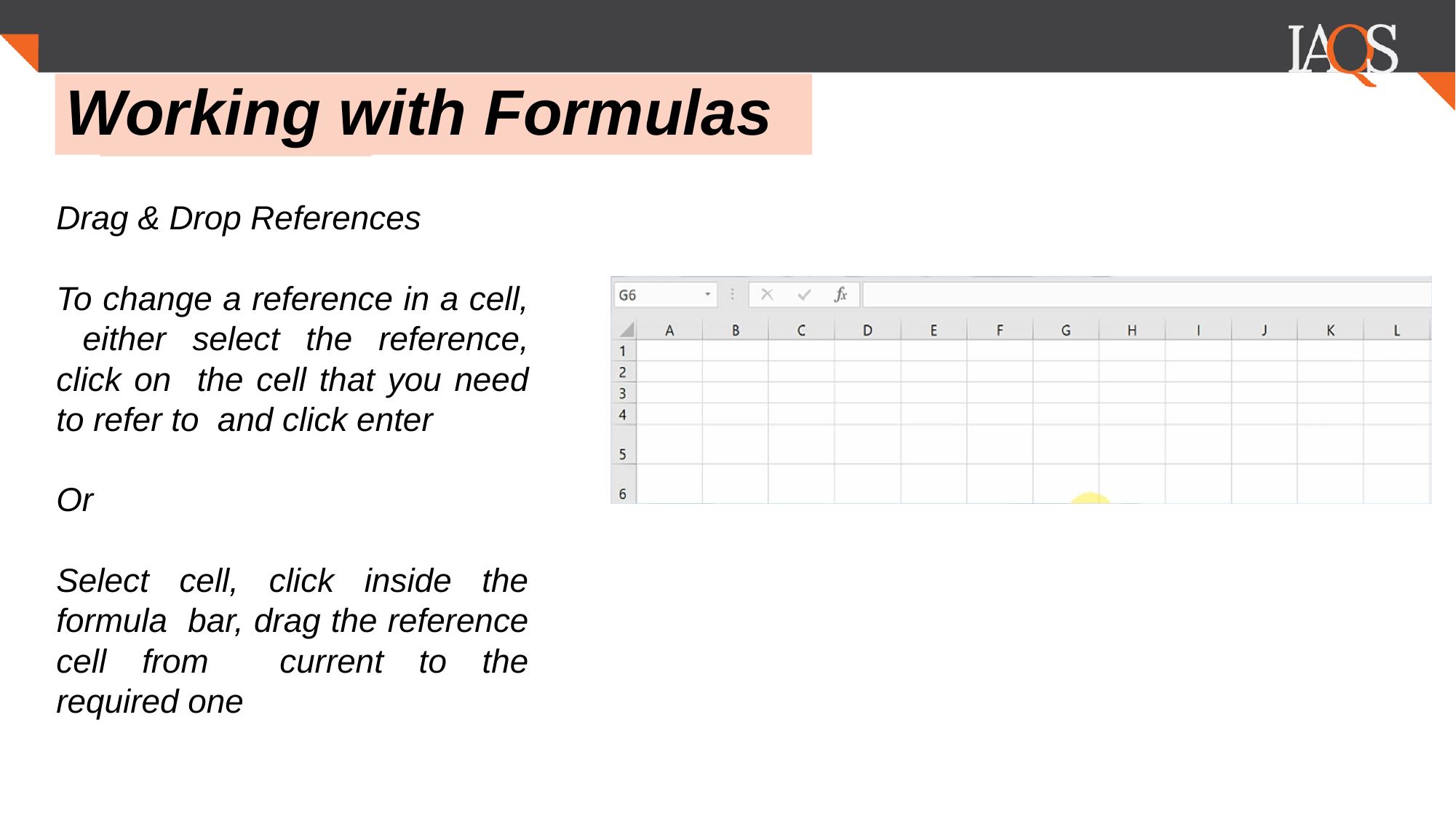

.
# Working with Formulas

Drag & Drop References

To change a reference in a cell,  either select the reference, click on  the cell that you need to refer to  and click enter

Or

Select cell, click inside the formula  bar, drag the reference cell from  current to the required one